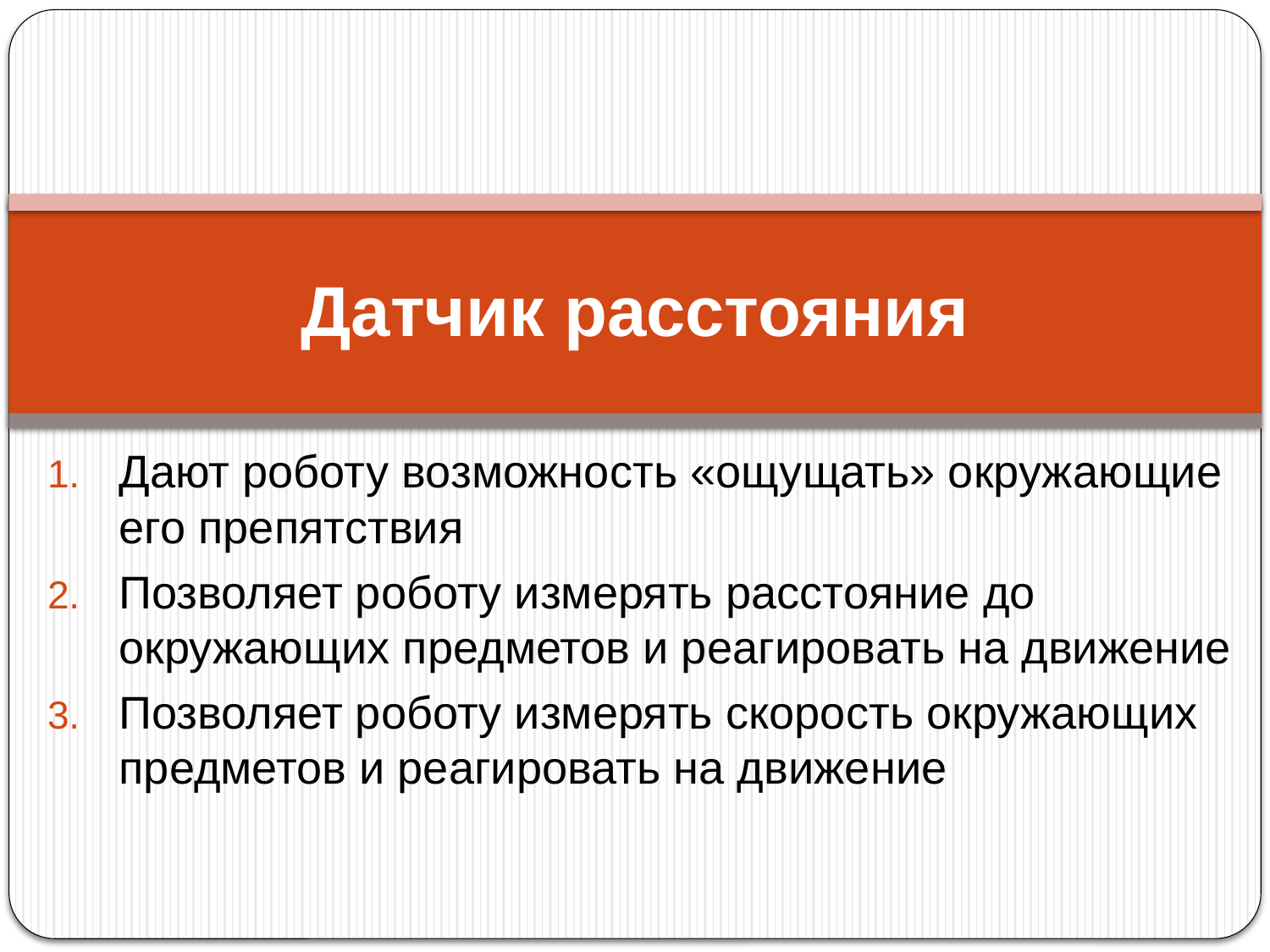

# Датчик расстояния
Дают роботу возможность «ощущать» окружающие его препятствия
Позволяет роботу измерять расстояние до окружающих предметов и реагировать на движение
Позволяет роботу измерять скорость окружающих предметов и реагировать на движение